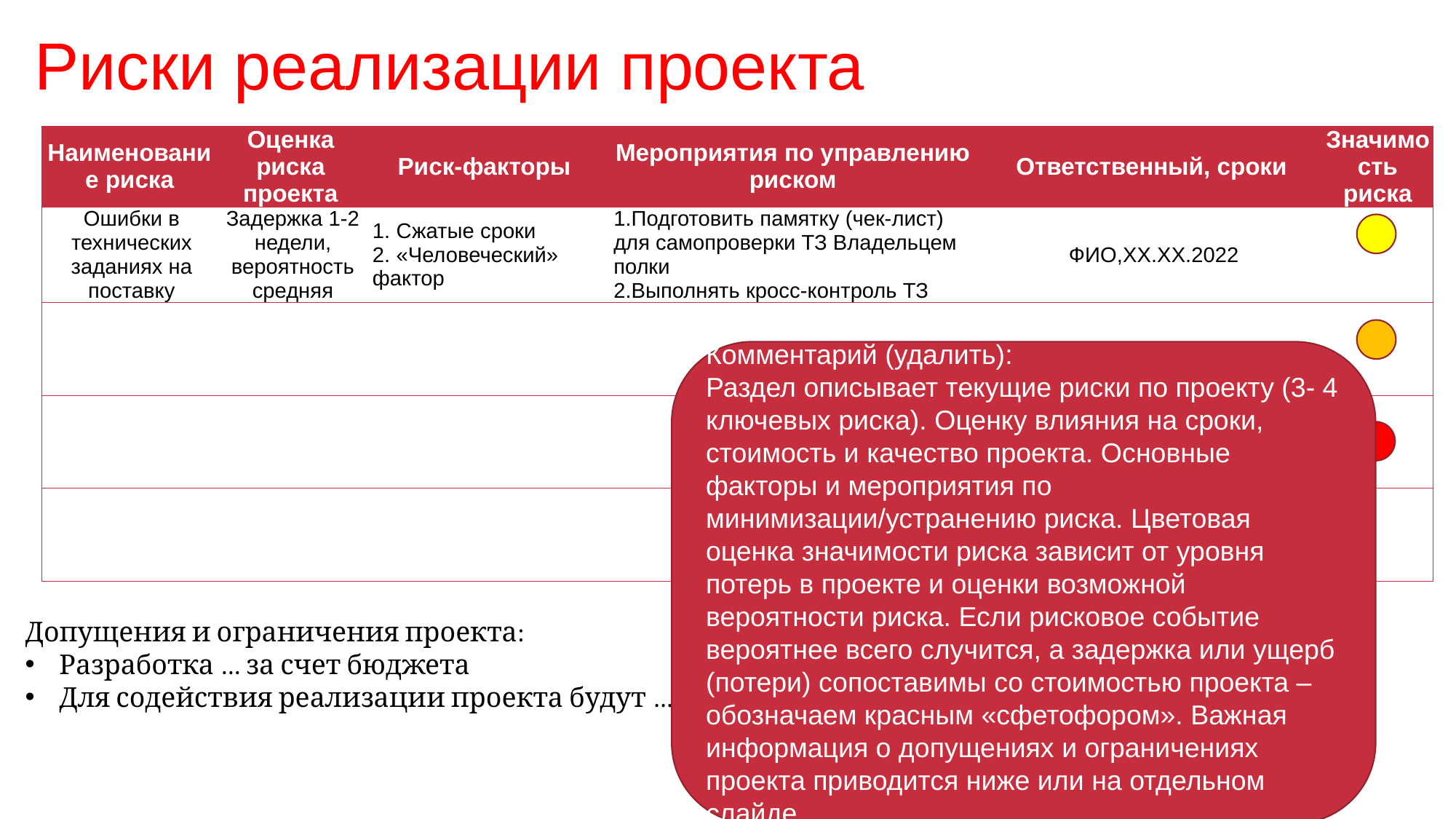

# Риски реализации проекта
| Наименование риска | Оценка риска проекта | Риск-факторы | Мероприятия по управлению риском | Ответственный, сроки | Значимость риска |
| --- | --- | --- | --- | --- | --- |
| Ошибки в технических заданиях на поставку | Задержка 1-2 недели, вероятность средняя | 1. Сжатые сроки 2. «Человеческий» фактор | Подготовить памятку (чек-лист) для самопроверки ТЗ Владельцем полки Выполнять кросс-контроль ТЗ | ФИО,ХХ.ХХ.2022 |  |
|  |  |  |  |  |  |
|  |  |  |  |  |  |
|  |  |  |  |  |  |

Комментарий (удалить):
Раздел описывает текущие риски по проекту (3- 4 ключевых риска). Оценку влияния на сроки, стоимость и качество проекта. Основные факторы и мероприятия по минимизации/устранению риска. Цветовая оценка значимости риска зависит от уровня потерь в проекте и оценки возможной вероятности риска. Если рисковое событие вероятнее всего случится, а задержка или ущерб (потери) сопоставимы со стоимостью проекта – обозначаем красным «сфетофором». Важная информация о допущениях и ограничениях проекта приводится ниже или на отдельном слайде

Допущения и ограничения проекта:
Разработка … за счет бюджета
Для содействия реализации проекта будут …